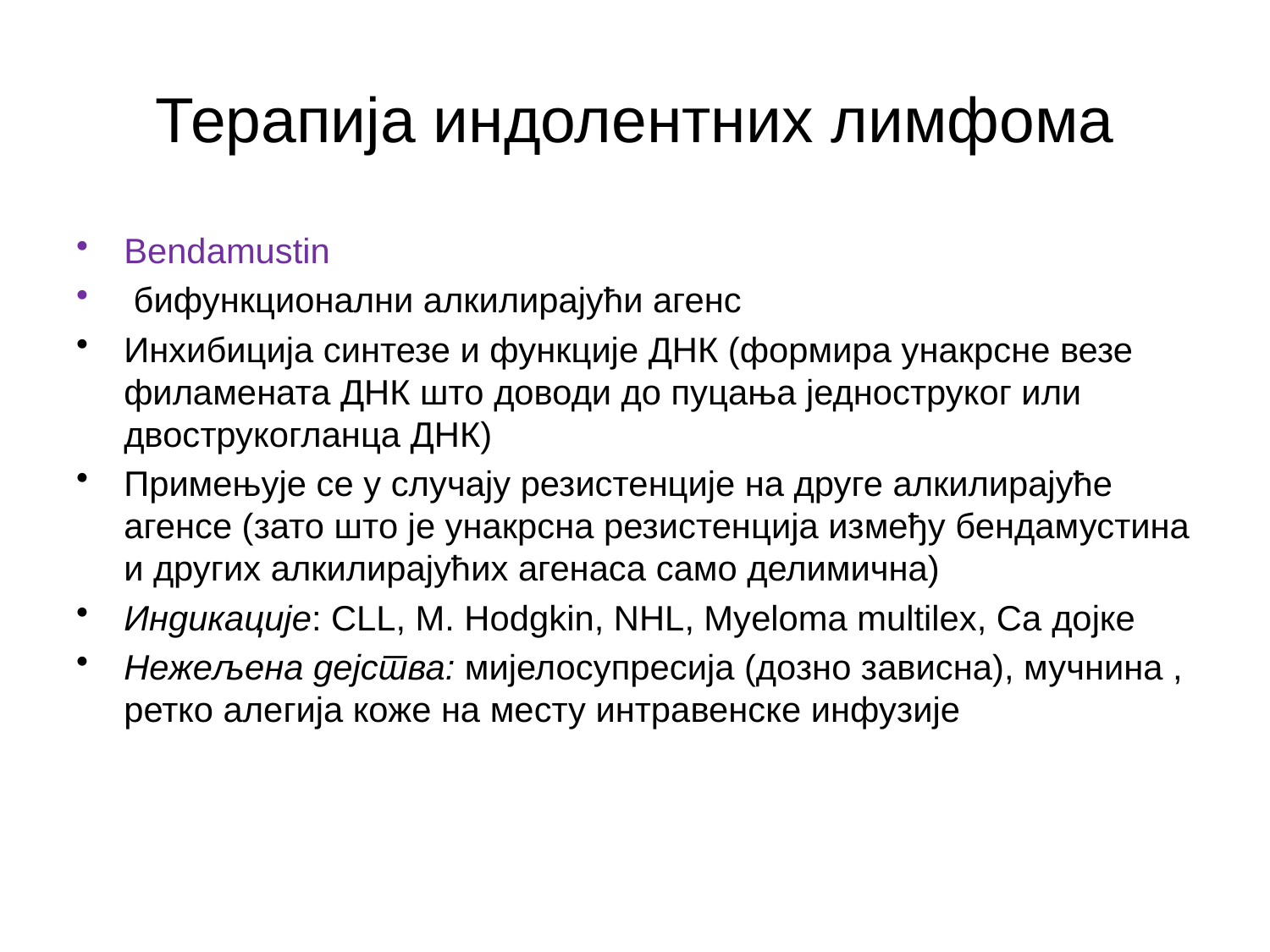

# Терапија индолентних лимфома
Bendamustin
 бифункционални алкилирајући агенс
Инхибиција синтезе и функције ДНК (формира унакрсне везе филамената ДНК што доводи до пуцања једноструког или двострукогланца ДНК)
Примењује се у случају резистенције на друге алкилирајуће агенсе (зато што је унакрсна резистенција између бендамустина и других алкилирајућих агенаса само делимична)
Индикације: CLL, M. Hodgkin, NHL, Myeloma multilex, Ca дојке
Нежељена дејства: мијелосупресија (дозно зависна), мучнина , ретко алегија коже на месту интравенске инфузије